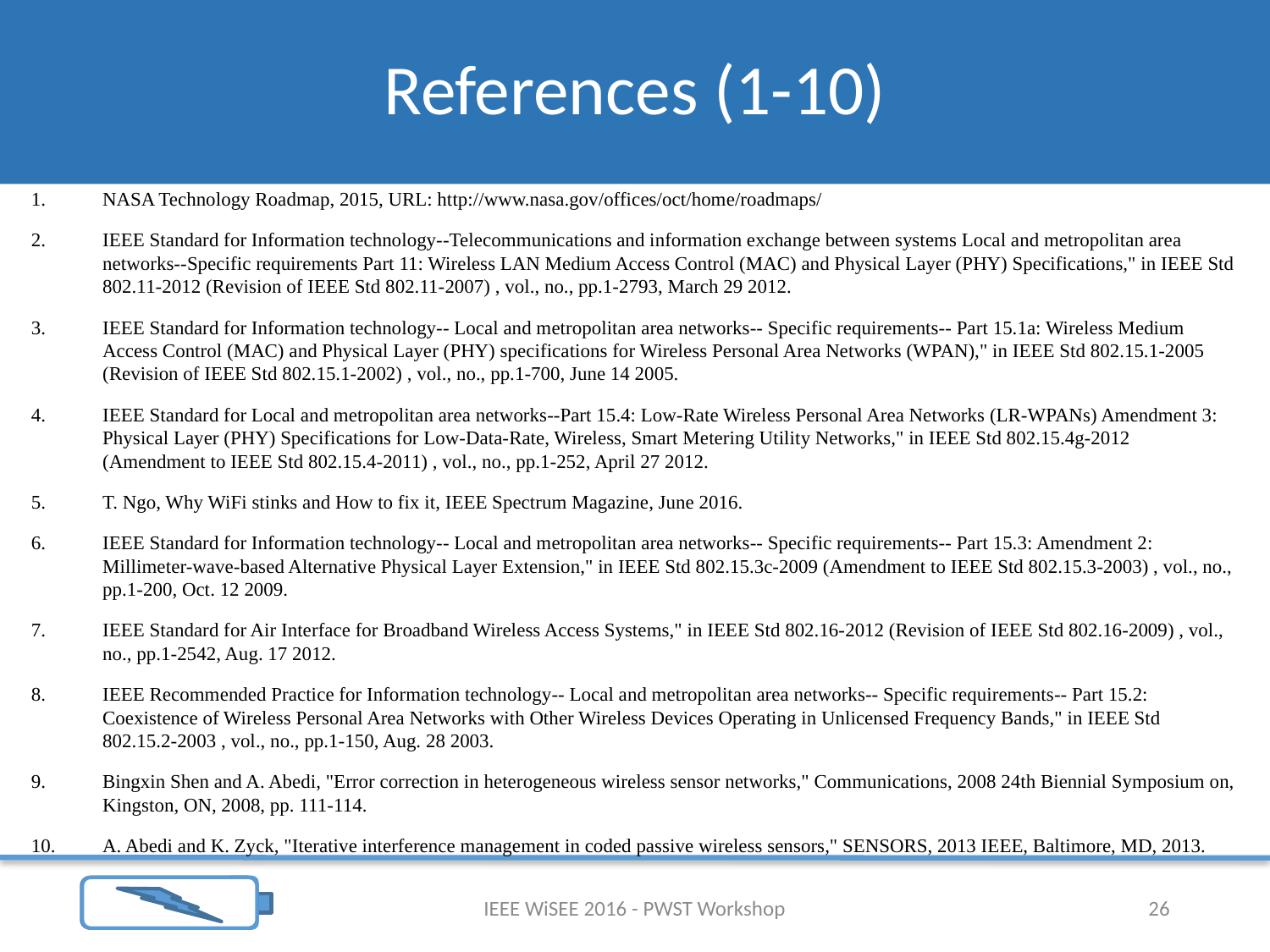

# References (1-10)
NASA Technology Roadmap, 2015, URL: http://www.nasa.gov/offices/oct/home/roadmaps/
IEEE Standard for Information technology--Telecommunications and information exchange between systems Local and metropolitan area networks--Specific requirements Part 11: Wireless LAN Medium Access Control (MAC) and Physical Layer (PHY) Specifications," in IEEE Std 802.11-2012 (Revision of IEEE Std 802.11-2007) , vol., no., pp.1-2793, March 29 2012.
IEEE Standard for Information technology-- Local and metropolitan area networks-- Specific requirements-- Part 15.1a: Wireless Medium Access Control (MAC) and Physical Layer (PHY) specifications for Wireless Personal Area Networks (WPAN)," in IEEE Std 802.15.1-2005 (Revision of IEEE Std 802.15.1-2002) , vol., no., pp.1-700, June 14 2005.
IEEE Standard for Local and metropolitan area networks--Part 15.4: Low-Rate Wireless Personal Area Networks (LR-WPANs) Amendment 3: Physical Layer (PHY) Specifications for Low-Data-Rate, Wireless, Smart Metering Utility Networks," in IEEE Std 802.15.4g-2012 (Amendment to IEEE Std 802.15.4-2011) , vol., no., pp.1-252, April 27 2012.
T. Ngo, Why WiFi stinks and How to fix it, IEEE Spectrum Magazine, June 2016.
IEEE Standard for Information technology-- Local and metropolitan area networks-- Specific requirements-- Part 15.3: Amendment 2: Millimeter-wave-based Alternative Physical Layer Extension," in IEEE Std 802.15.3c-2009 (Amendment to IEEE Std 802.15.3-2003) , vol., no., pp.1-200, Oct. 12 2009.
IEEE Standard for Air Interface for Broadband Wireless Access Systems," in IEEE Std 802.16-2012 (Revision of IEEE Std 802.16-2009) , vol., no., pp.1-2542, Aug. 17 2012.
IEEE Recommended Practice for Information technology-- Local and metropolitan area networks-- Specific requirements-- Part 15.2: Coexistence of Wireless Personal Area Networks with Other Wireless Devices Operating in Unlicensed Frequency Bands," in IEEE Std 802.15.2-2003 , vol., no., pp.1-150, Aug. 28 2003.
Bingxin Shen and A. Abedi, "Error correction in heterogeneous wireless sensor networks," Communications, 2008 24th Biennial Symposium on, Kingston, ON, 2008, pp. 111-114.
A. Abedi and K. Zyck, "Iterative interference management in coded passive wireless sensors," SENSORS, 2013 IEEE, Baltimore, MD, 2013.

IEEE WiSEE 2016 - PWST Workshop
26